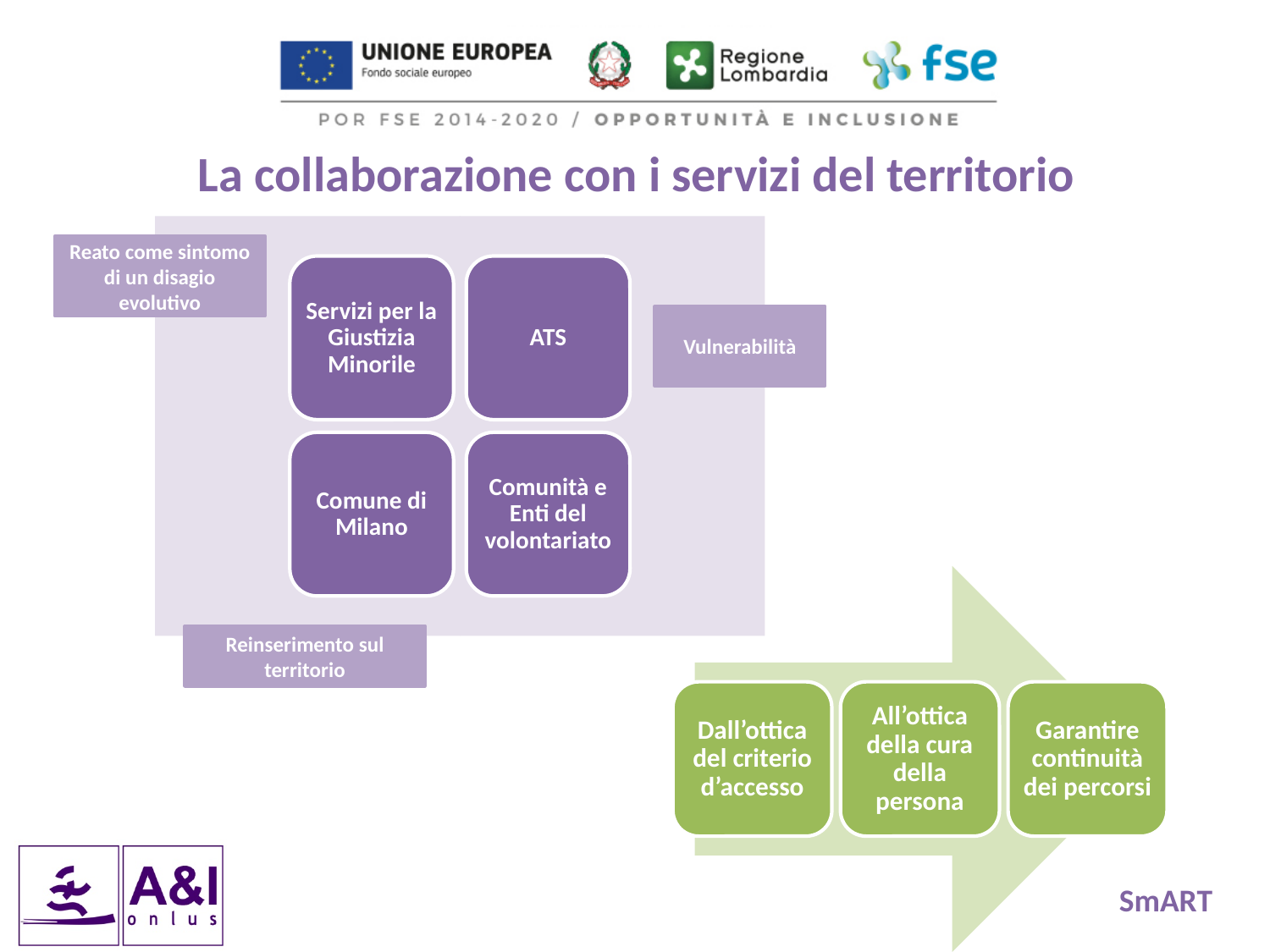

La collaborazione con i servizi del territorio

Servizi per la Giustizia Minorile
ATS
Comune di Milano
Comunità e Enti del volontariato
Reato come sintomo di un disagio evolutivo
Vulnerabilità
Dall’ottica del criterio d’accesso
All’ottica della cura della persona
Garantire continuità dei percorsi
Reinserimento sul territorio